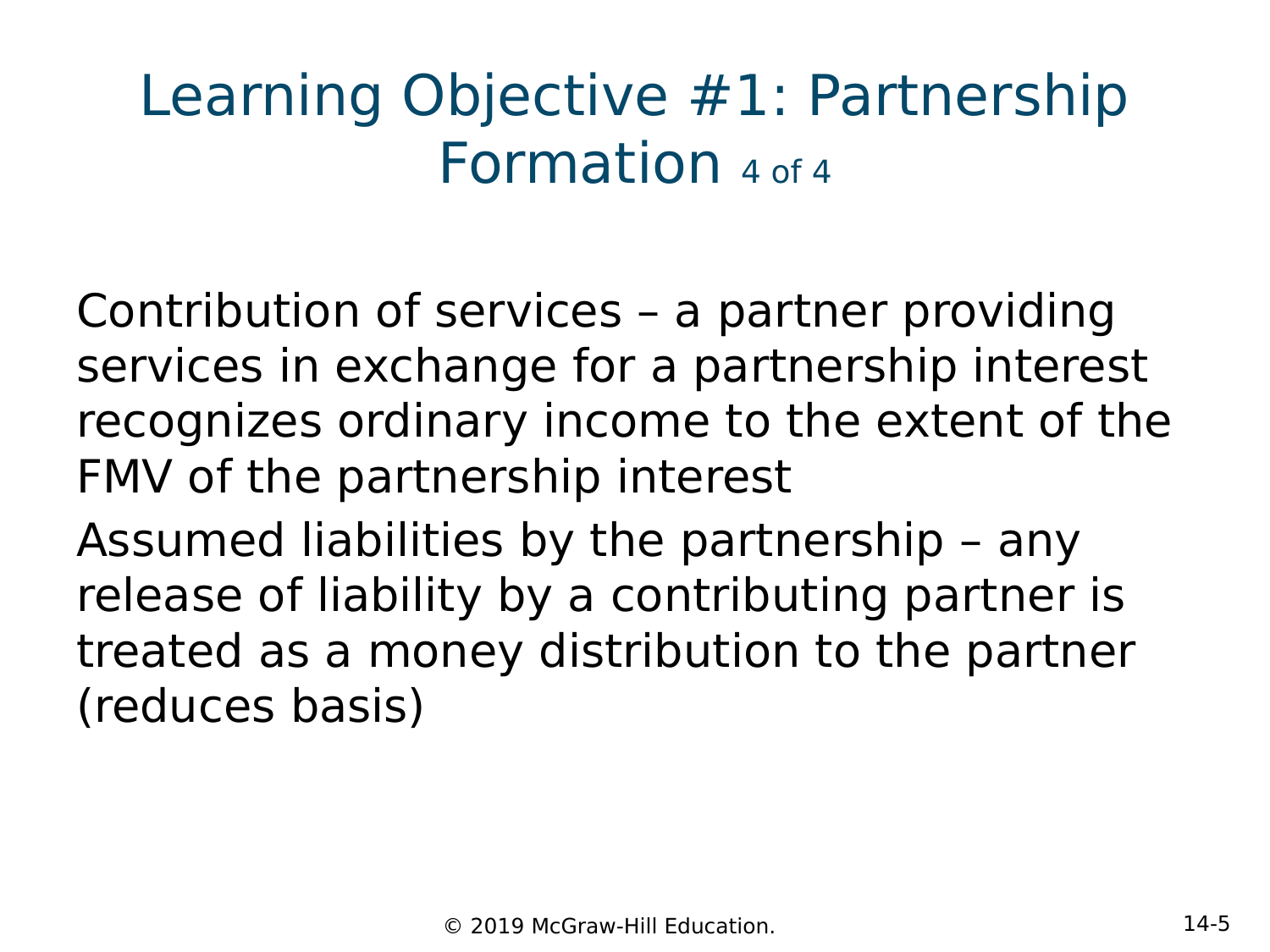

# Learning Objective #1: Partnership Formation 4 of 4
Contribution of services – a partner providing services in exchange for a partnership interest recognizes ordinary income to the extent of the FMV of the partnership interest
Assumed liabilities by the partnership – any release of liability by a contributing partner is treated as a money distribution to the partner (reduces basis)